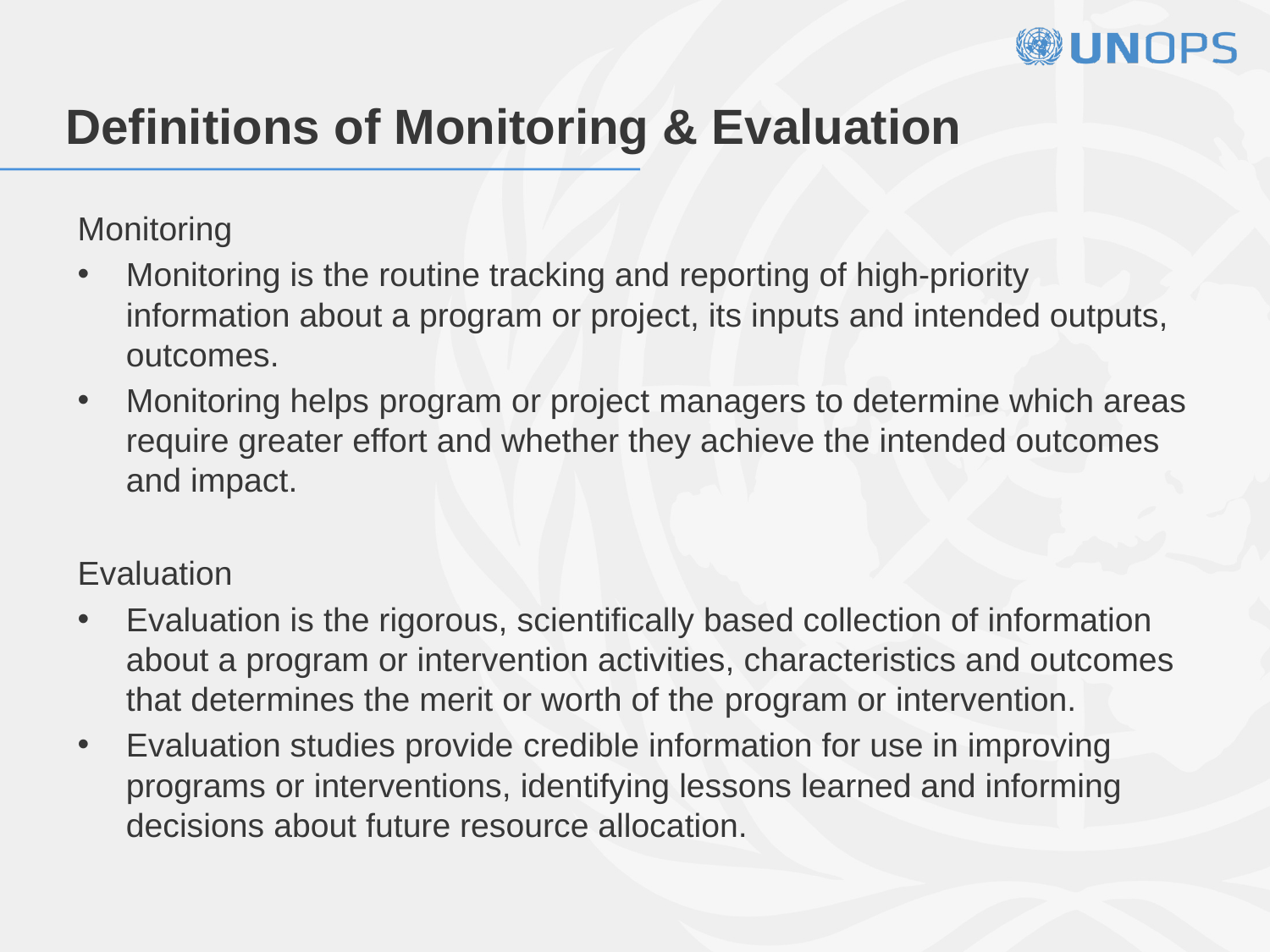

# Definitions of Monitoring & Evaluation
Monitoring
Monitoring is the routine tracking and reporting of high-priority information about a program or project, its inputs and intended outputs, outcomes.
Monitoring helps program or project managers to determine which areas require greater effort and whether they achieve the intended outcomes and impact.

Evaluation
Evaluation is the rigorous, scientifically based collection of information about a program or intervention activities, characteristics and outcomes that determines the merit or worth of the program or intervention.
Evaluation studies provide credible information for use in improving programs or interventions, identifying lessons learned and informing decisions about future resource allocation.